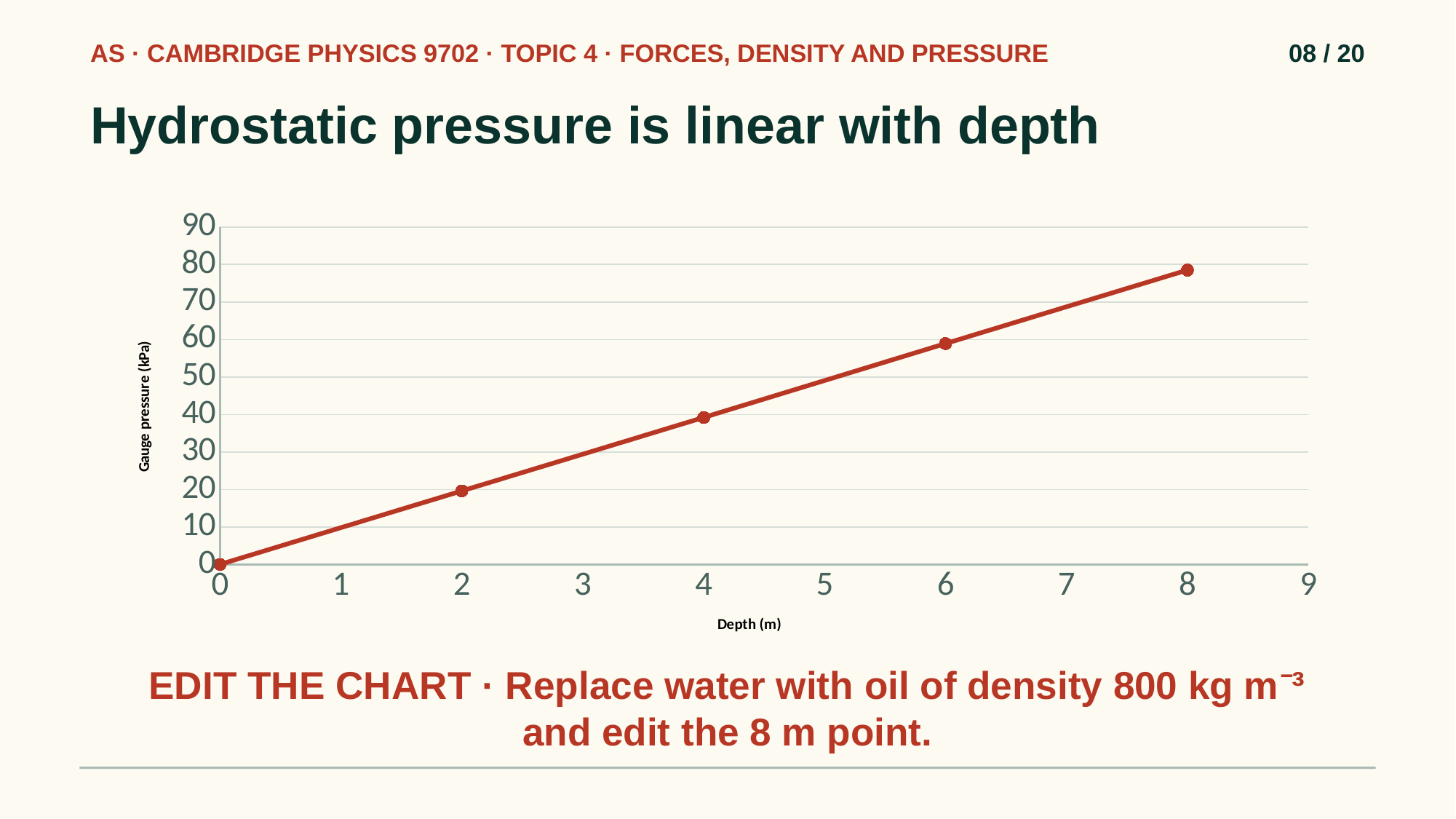

AS · CAMBRIDGE PHYSICS 9702 · TOPIC 4 · FORCES, DENSITY AND PRESSURE
08 / 20
Hydrostatic pressure is linear with depth

### Chart

| Category |  |
|---|---|
EDIT THE CHART · Replace water with oil of density 800 kg m⁻³ and edit the 8 m point.